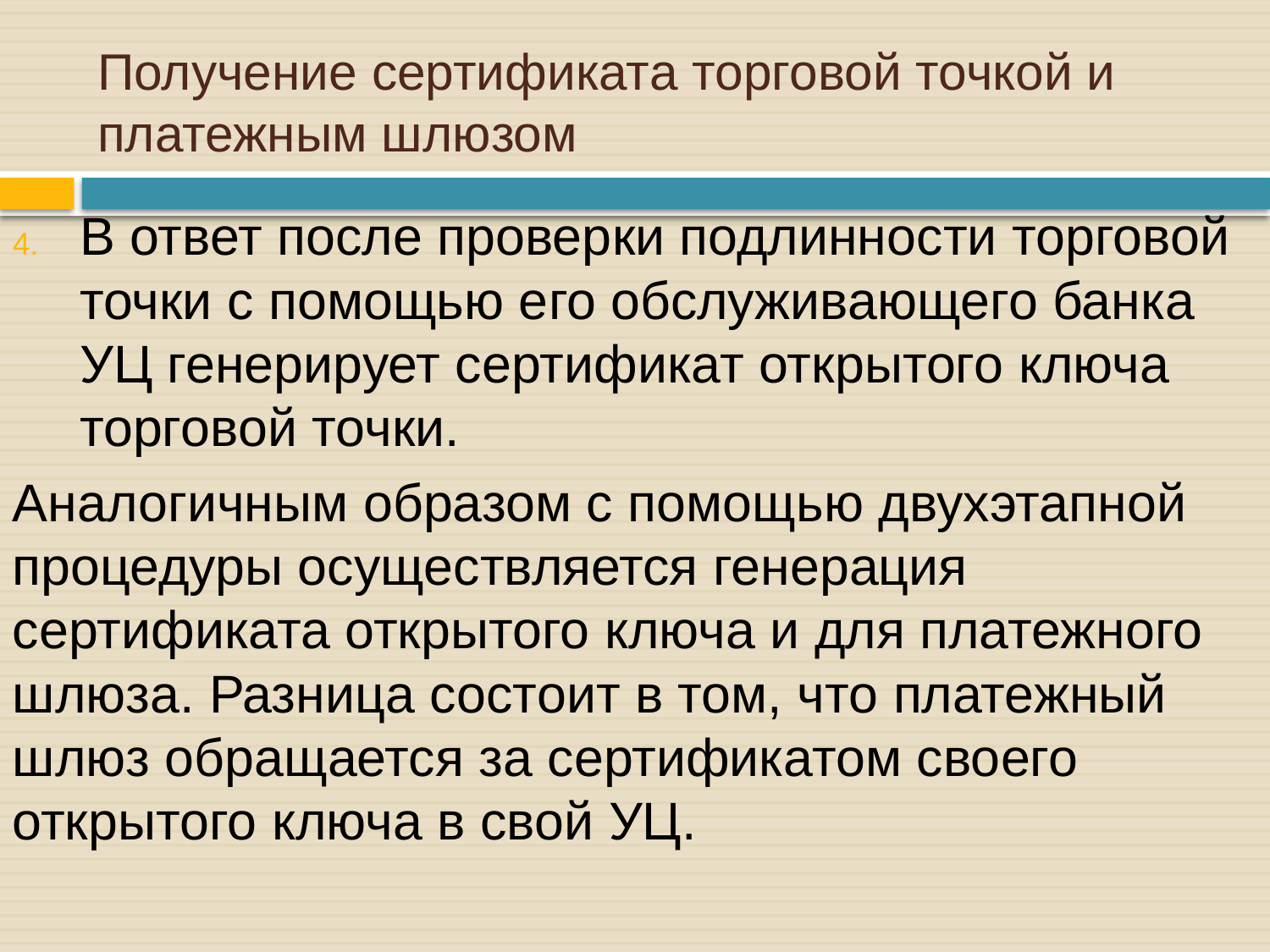

# Получение сертификата торговой точкой и платежным шлюзом
В ответ после проверки подлинности торговой точки с помощью его обслуживающего банка УЦ генерирует сертификат открытого ключа торговой точки.
Аналогичным образом с помощью двухэтапной процедуры осуществляется генерация сертификата открытого ключа и для платежного шлюза. Разница состоит в том, что платежный шлюз обращается за сертификатом своего открытого ключа в свой УЦ.